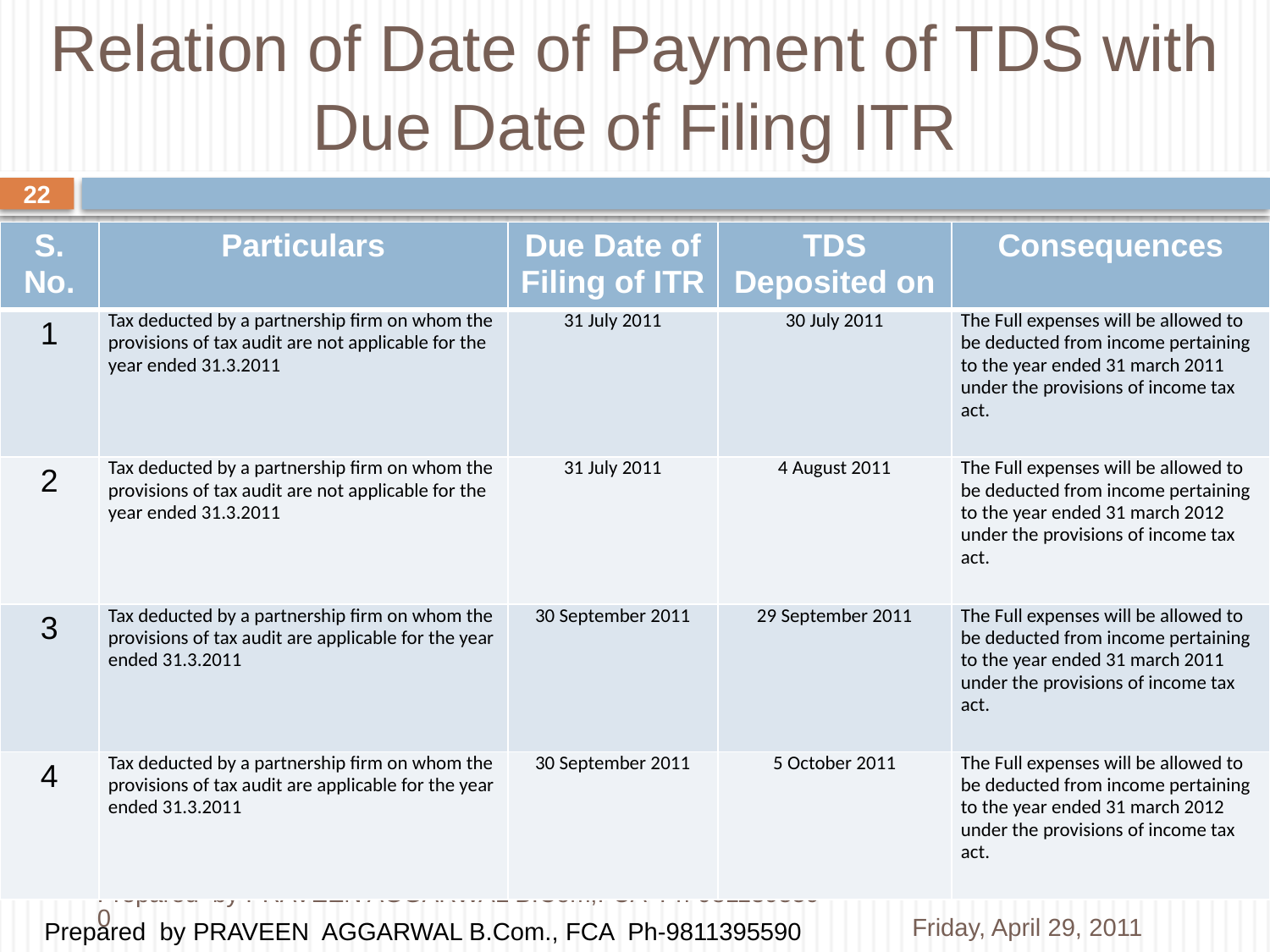

# Relation of Date of Payment of TDS with Due Date of Filing ITR
22
| S. No. | Particulars | Due Date of Filing of ITR | TDS Deposited on | Consequences |
| --- | --- | --- | --- | --- |
| 1 | Tax deducted by a partnership firm on whom the provisions of tax audit are not applicable for the year ended 31.3.2011 | 31 July 2011 | 30 July 2011 | The Full expenses will be allowed to be deducted from income pertaining to the year ended 31 march 2011 under the provisions of income tax act. |
| 2 | Tax deducted by a partnership firm on whom the provisions of tax audit are not applicable for the year ended 31.3.2011 | 31 July 2011 | 4 August 2011 | The Full expenses will be allowed to be deducted from income pertaining to the year ended 31 march 2012 under the provisions of income tax act. |
| 3 | Tax deducted by a partnership firm on whom the provisions of tax audit are applicable for the year ended 31.3.2011 | 30 September 2011 | 29 September 2011 | The Full expenses will be allowed to be deducted from income pertaining to the year ended 31 march 2011 under the provisions of income tax act. |
| 4 | Tax deducted by a partnership firm on whom the provisions of tax audit are applicable for the year ended 31.3.2011 | 30 September 2011 | 5 October 2011 | The Full expenses will be allowed to be deducted from income pertaining to the year ended 31 march 2012 under the provisions of income tax act. |
Prepared  by PRAVEEN AGGARWAL B.Com,FCA  Ph-9811395590
Friday, April 29, 2011
Prepared  by PRAVEEN  AGGARWAL B.Com., FCA  Ph-9811395590